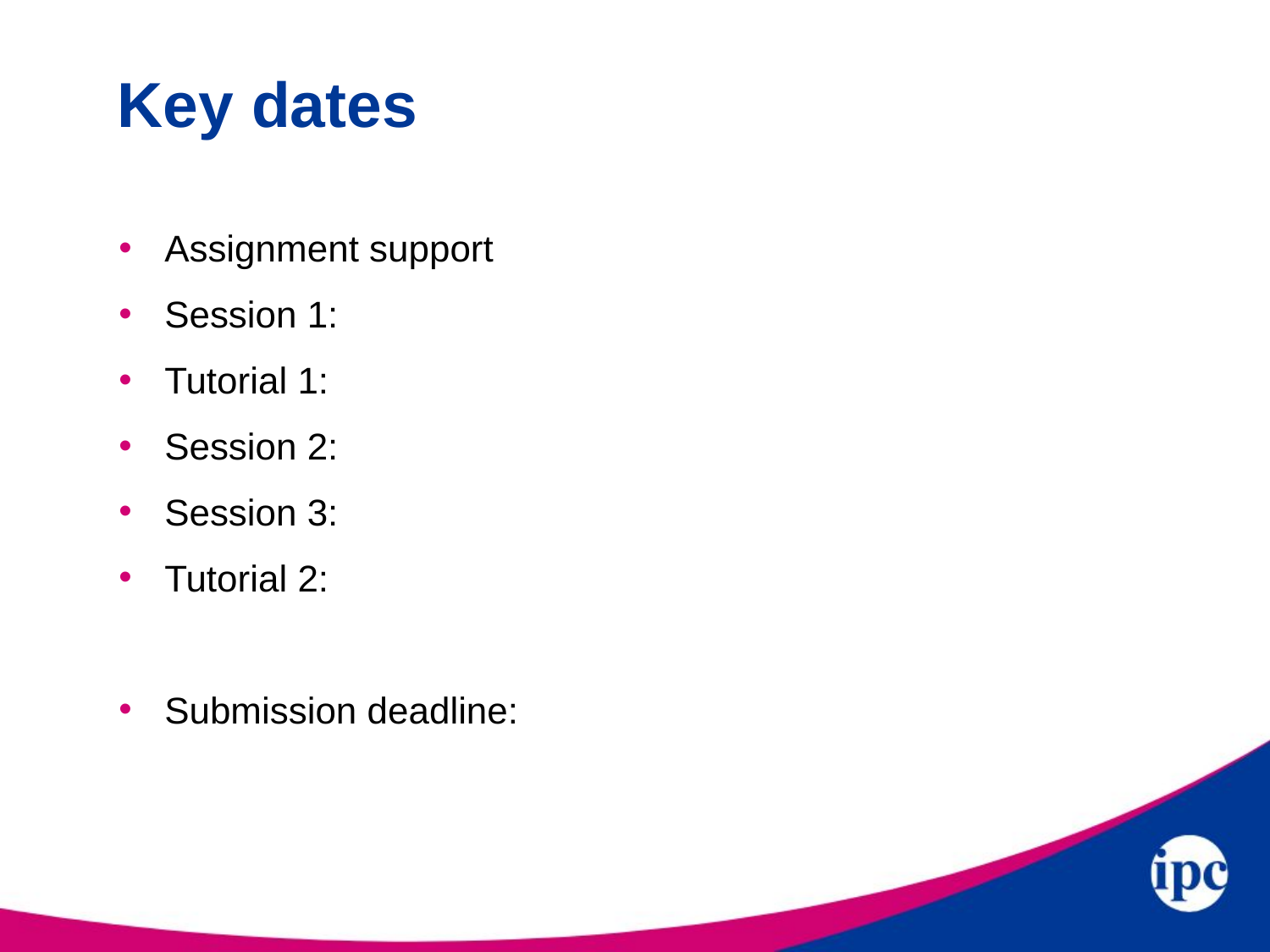

# Key dates
Assignment support
Session 1:
Tutorial 1:
Session 2:
Session 3:
Tutorial 2:

Submission deadline: